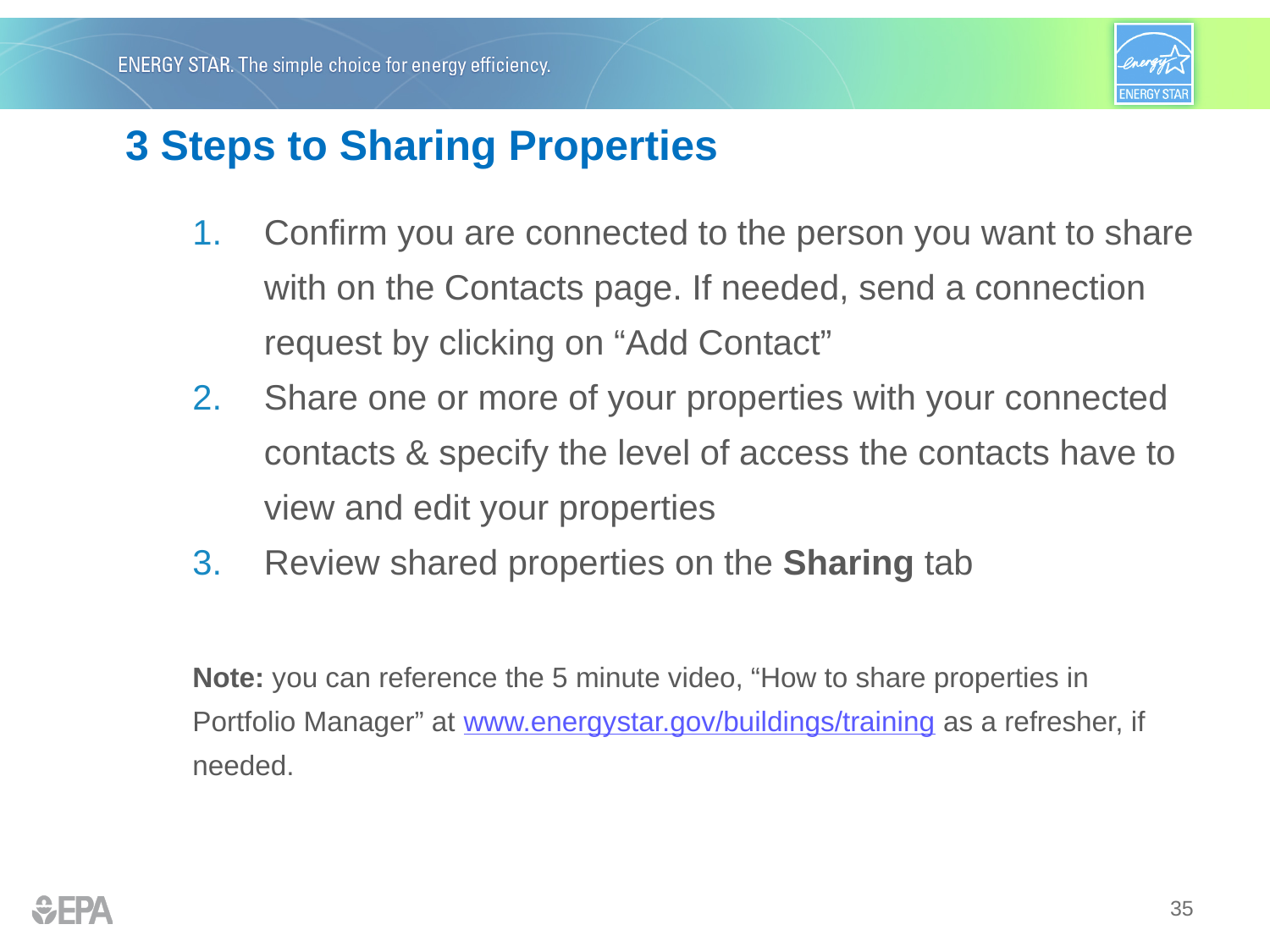

# 3 Steps to Sharing Properties
Confirm you are connected to the person you want to share with on the Contacts page. If needed, send a connection request by clicking on “Add Contact”
Share one or more of your properties with your connected contacts & specify the level of access the contacts have to view and edit your properties
Review shared properties on the Sharing tab

Note: you can reference the 5 minute video, “How to share properties in Portfolio Manager” at www.energystar.gov/buildings/training as a refresher, if needed.
35